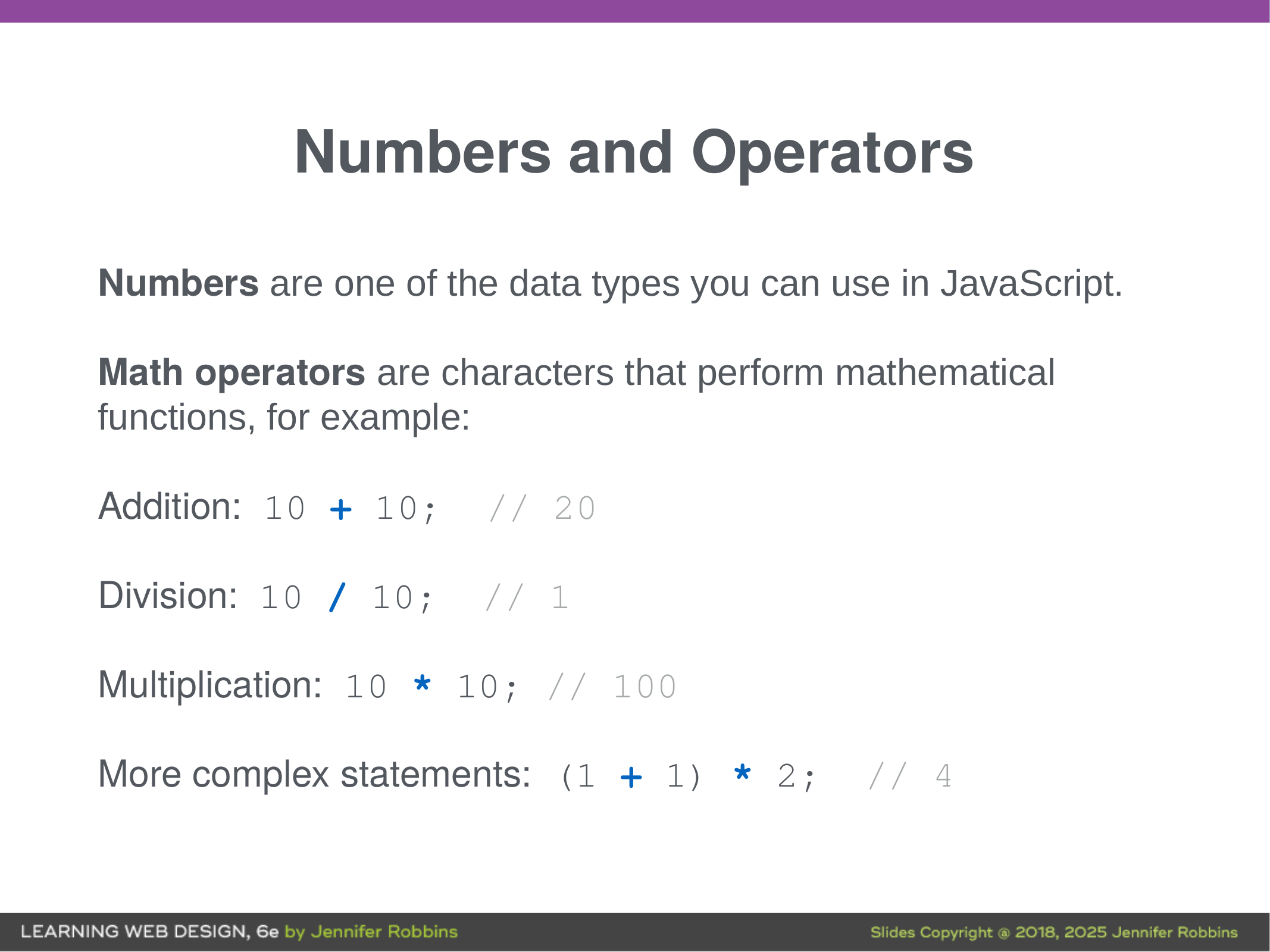

# Numbers and Operators
Numbers are one of the data types you can use in JavaScript.
Math operators are characters that perform mathematical functions, for example:
Addition:  10 + 10;  // 20
Division:  10 / 10;  // 1
Multiplication:  10 * 10; // 100
More complex statements:  (1 + 1) * 2;  // 4